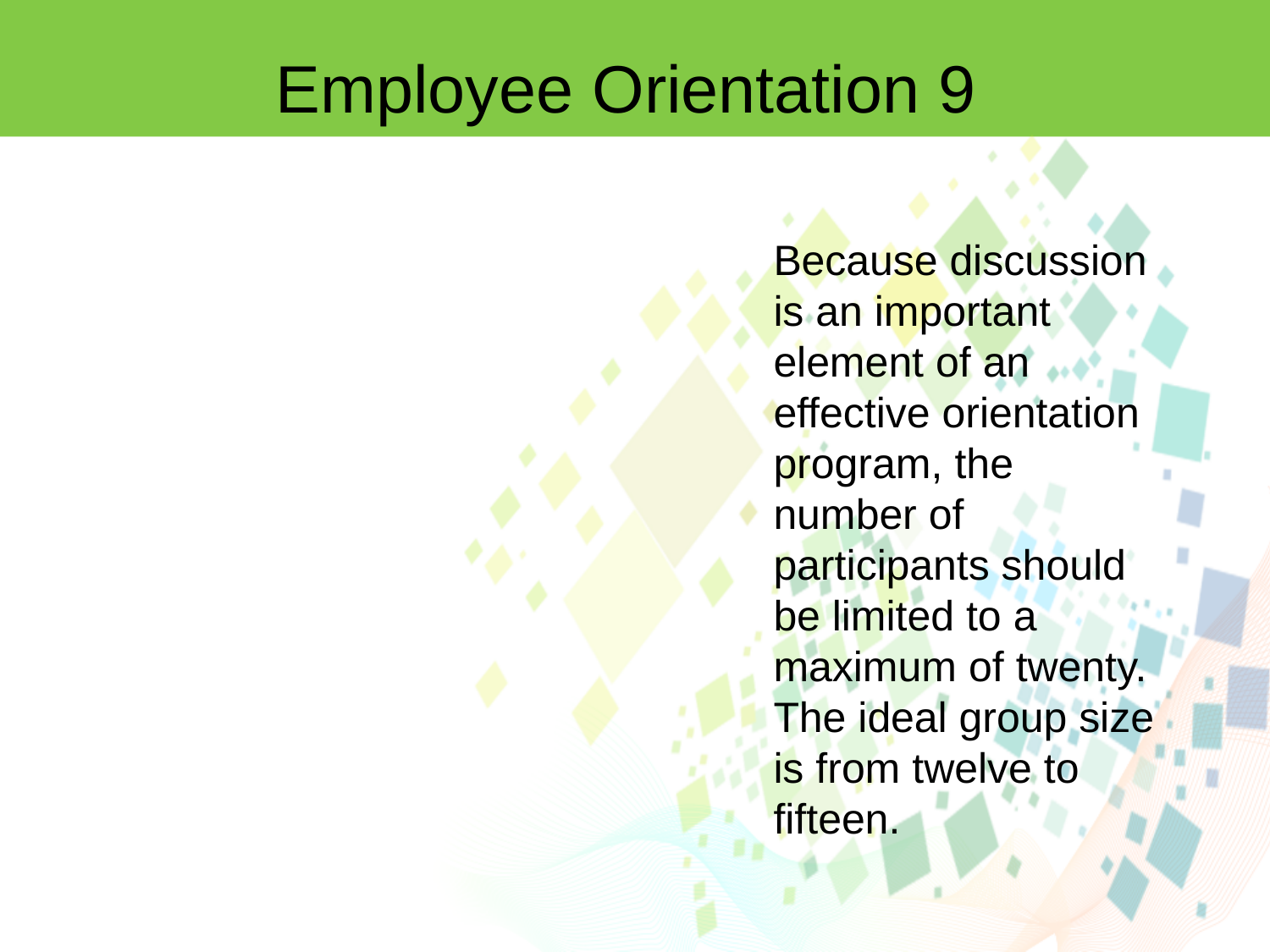

Employee Orientation 9
Because discussion is an important element of an effective orientation program, the number of participants should be limited to a maximum of twenty. The ideal group size is from twelve to fifteen.